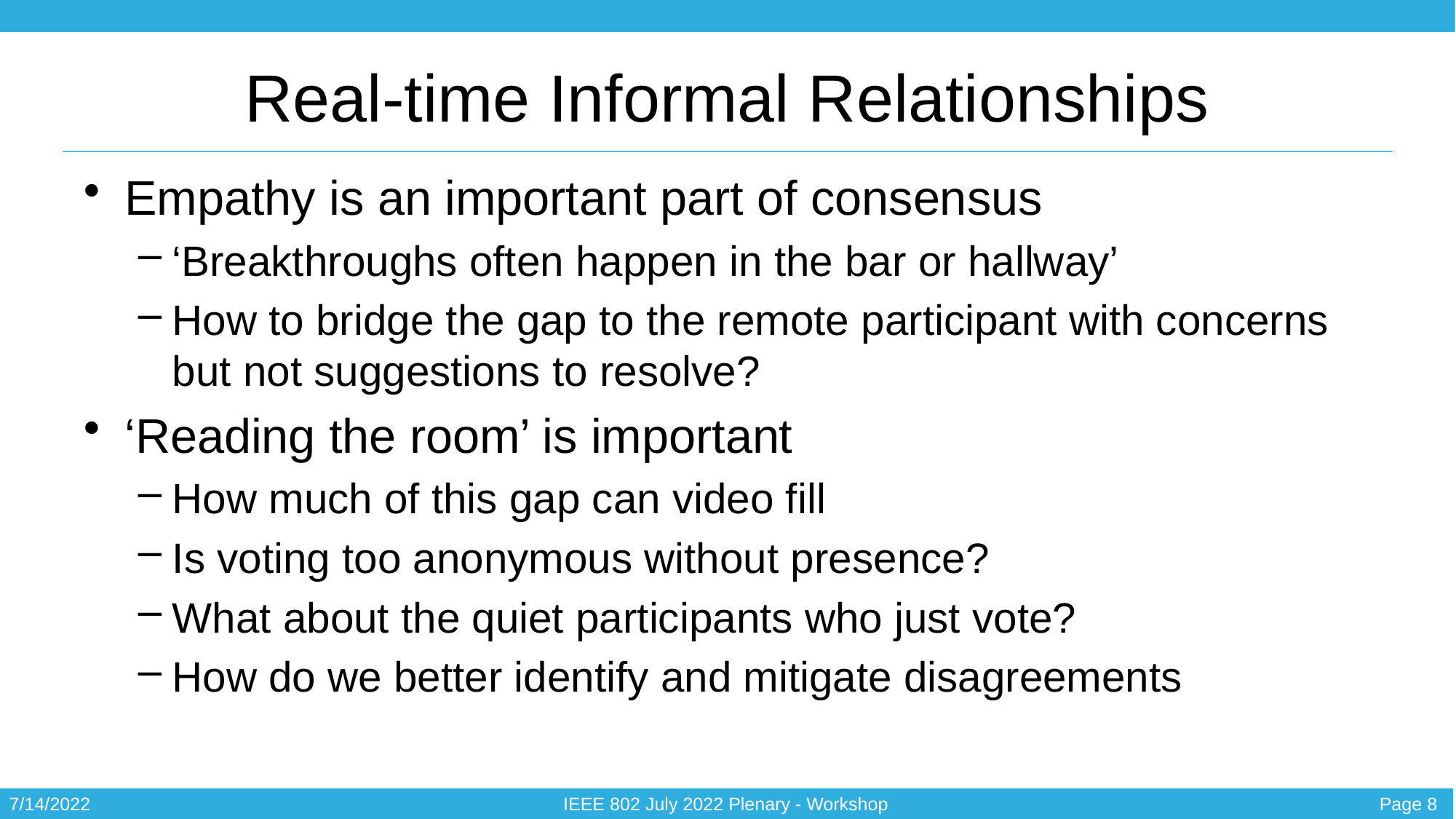

# Real-time Informal Relationships
Empathy is an important part of consensus
‘Breakthroughs often happen in the bar or hallway’
How to bridge the gap to the remote participant with concerns but not suggestions to resolve?
‘Reading the room’ is important
How much of this gap can video fill
Is voting too anonymous without presence?
What about the quiet participants who just vote?
How do we better identify and mitigate disagreements